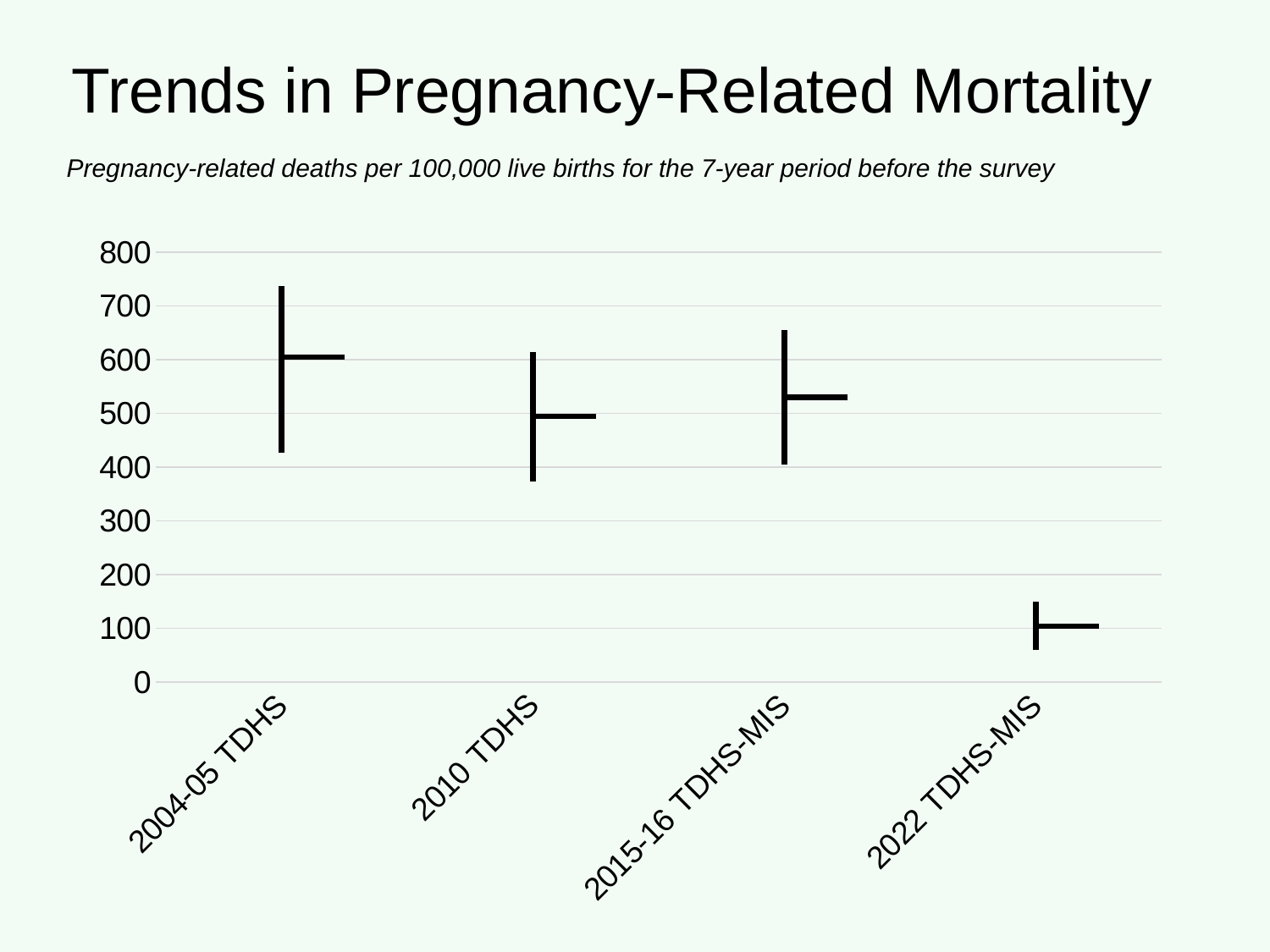

# Trends in Pregnancy-Related Mortality
Pregnancy-related deaths per 100,000 live births for the 7-year period before the survey

[unsupported chart]